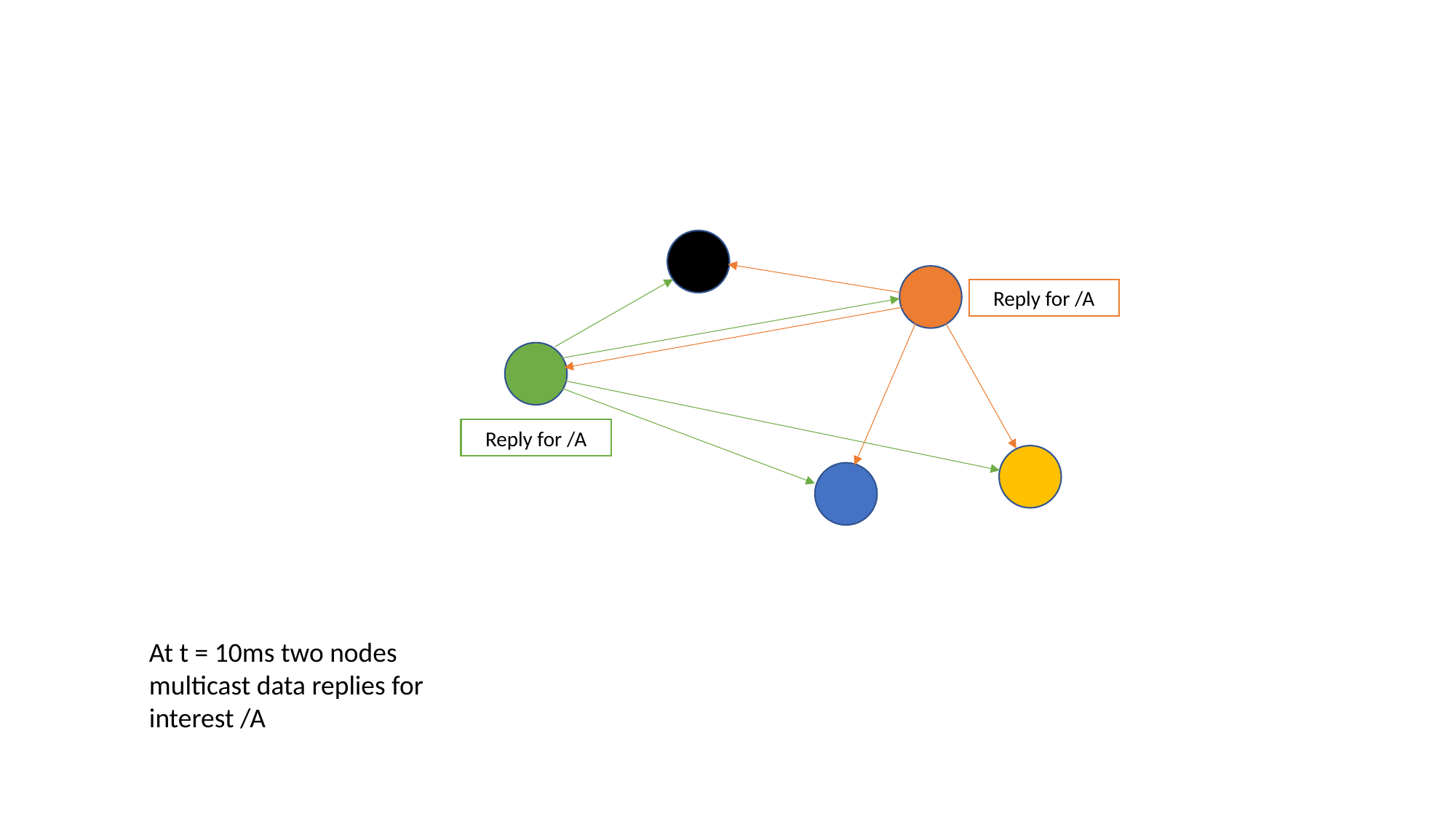

Reply for /A

Reply for /A

At t = 10ms two nodes multicast data replies for interest /A